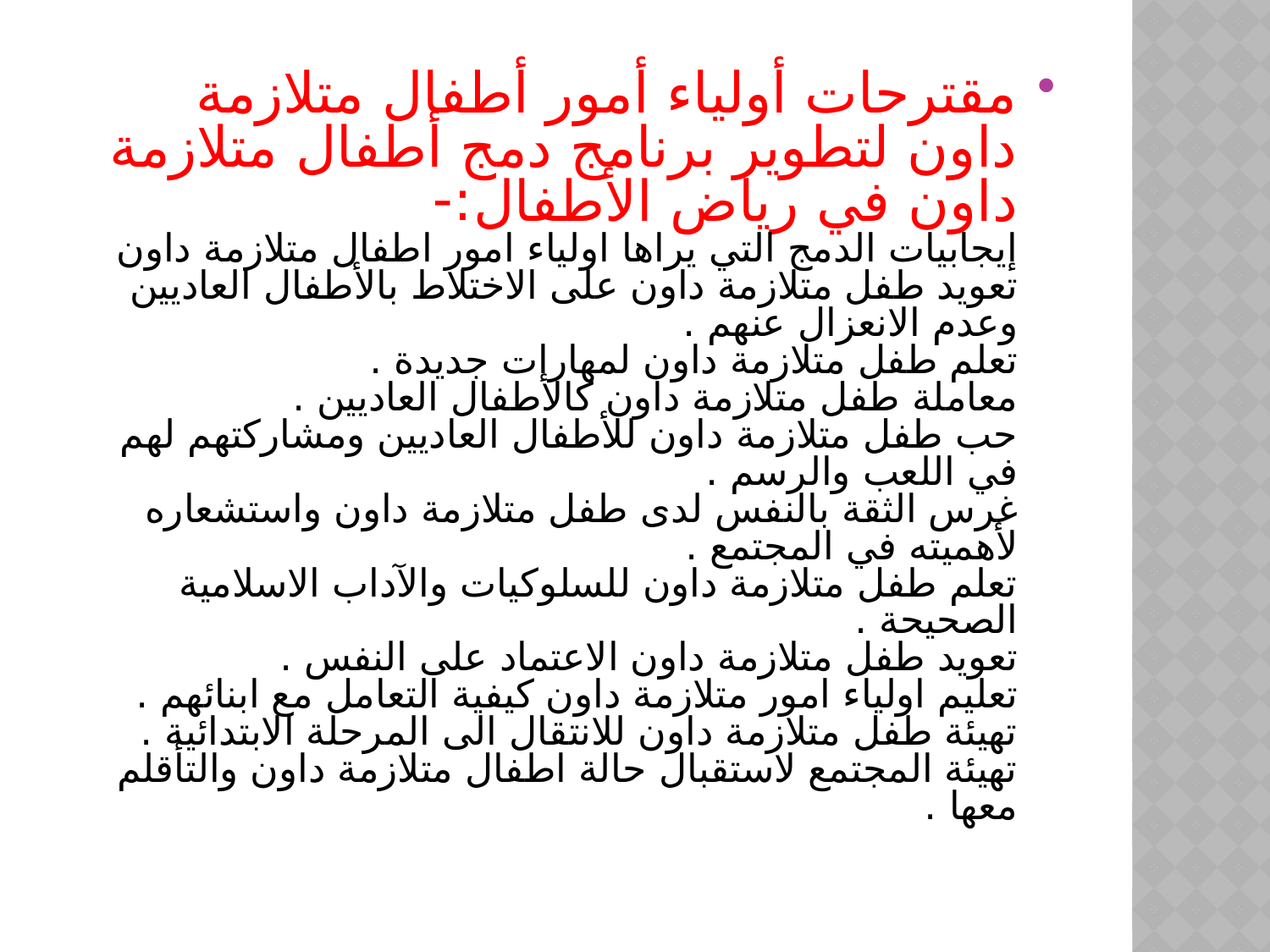

مقترحات أولياء أمور أطفال متلازمة داون لتطوير برنامج دمج أطفال متلازمة داون في رياض الأطفال:-
إيجابيات الدمج التي يراها اولياء امور اطفال متلازمة داون
تعويد طفل متلازمة داون على الاختلاط بالأطفال العاديين وعدم الانعزال عنهم .
تعلم طفل متلازمة داون لمهارات جديدة .
معاملة طفل متلازمة داون كالأطفال العاديين .
حب طفل متلازمة داون للأطفال العاديين ومشاركتهم لهم في اللعب والرسم .
غرس الثقة بالنفس لدى طفل متلازمة داون واستشعاره لأهميته في المجتمع .
تعلم طفل متلازمة داون للسلوكيات والآداب الاسلامية الصحيحة .
تعويد طفل متلازمة داون الاعتماد على النفس .
تعليم اولياء امور متلازمة داون كيفية التعامل مع ابنائهم .
تهيئة طفل متلازمة داون للانتقال الى المرحلة الابتدائية .
تهيئة المجتمع لاستقبال حالة اطفال متلازمة داون والتأقلم معها .